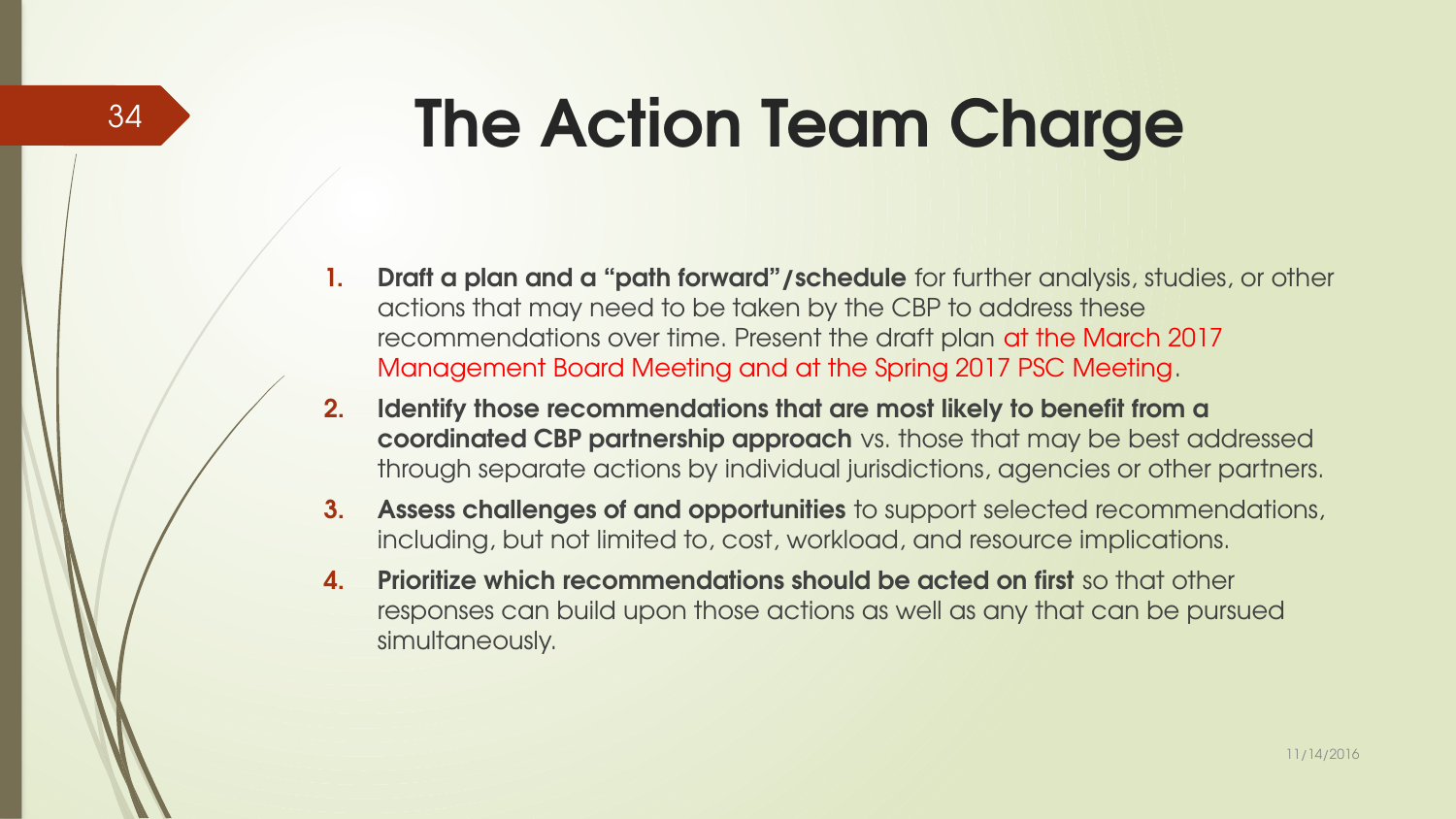

# The Action Team Charge
34
Draft a plan and a “path forward”/schedule for further analysis, studies, or other actions that may need to be taken by the CBP to address these recommendations over time. Present the draft plan at the March 2017 Management Board Meeting and at the Spring 2017 PSC Meeting.
Identify those recommendations that are most likely to benefit from a coordinated CBP partnership approach vs. those that may be best addressed through separate actions by individual jurisdictions, agencies or other partners.
Assess challenges of and opportunities to support selected recommendations, including, but not limited to, cost, workload, and resource implications.
Prioritize which recommendations should be acted on first so that other responses can build upon those actions as well as any that can be pursued simultaneously.

11/14/2016